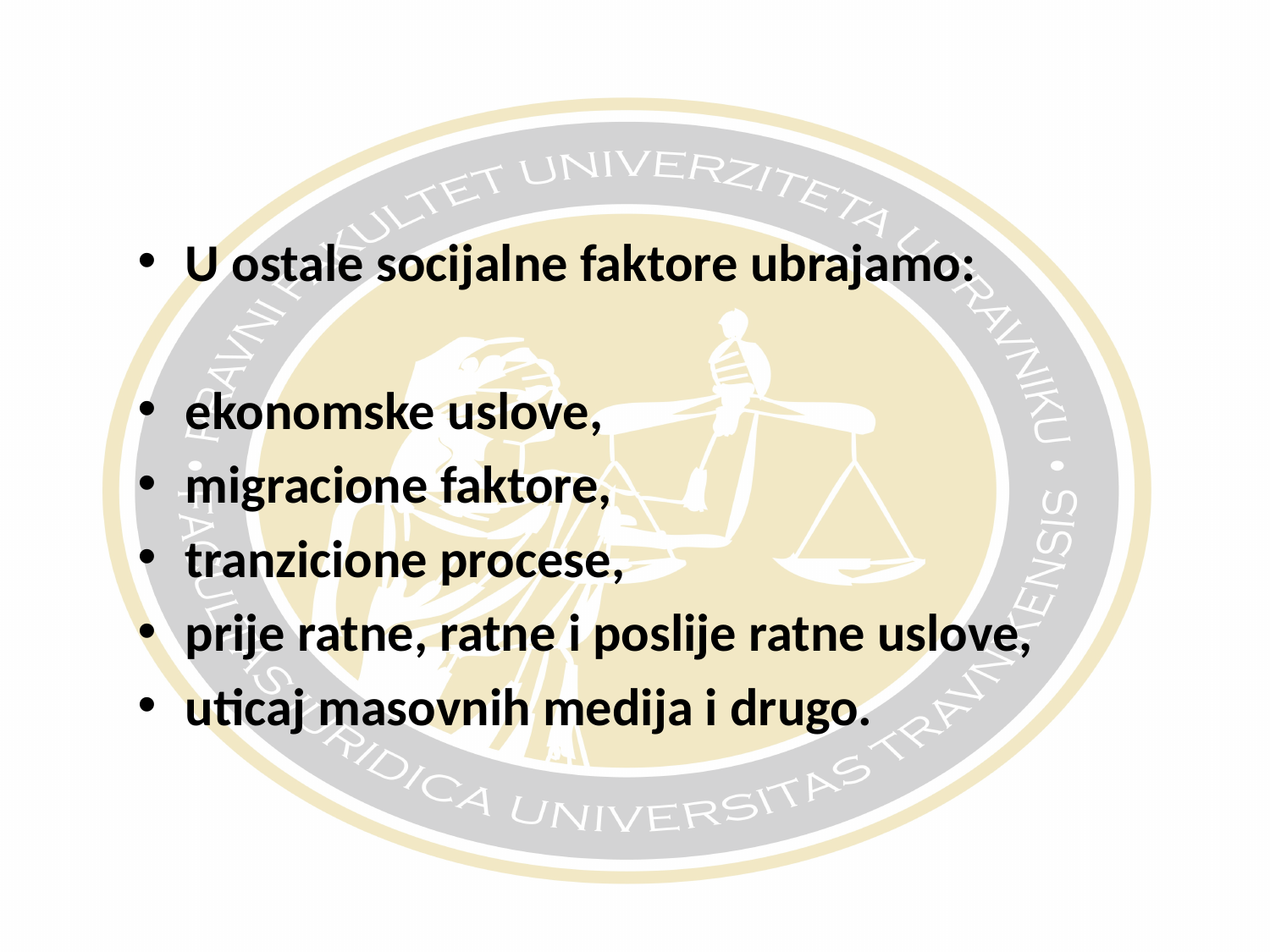

#
U ostale socijalne faktore ubrajamo:

ekonomske uslove,
migracione faktore,
tranzicione procese,
prije ratne, ratne i poslije ratne uslove,
uticaj masovnih medija i drugo.